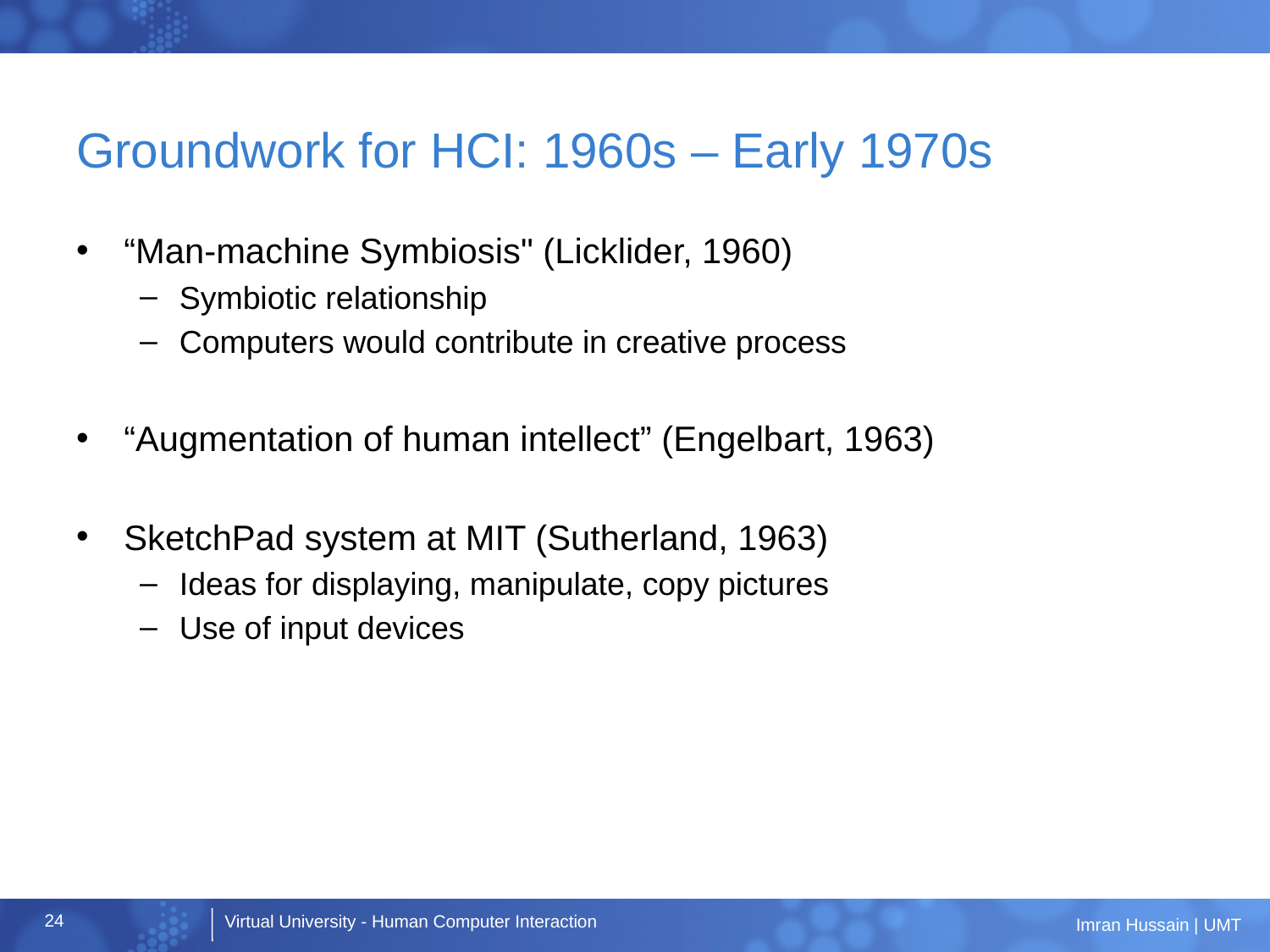

# Groundwork for HCI: 1960s – Early 1970s
“Man-machine Symbiosis" (Licklider, 1960)
Symbiotic relationship
Computers would contribute in creative process

“Augmentation of human intellect” (Engelbart, 1963)

SketchPad system at MIT (Sutherland, 1963)
Ideas for displaying, manipulate, copy pictures
Use of input devices